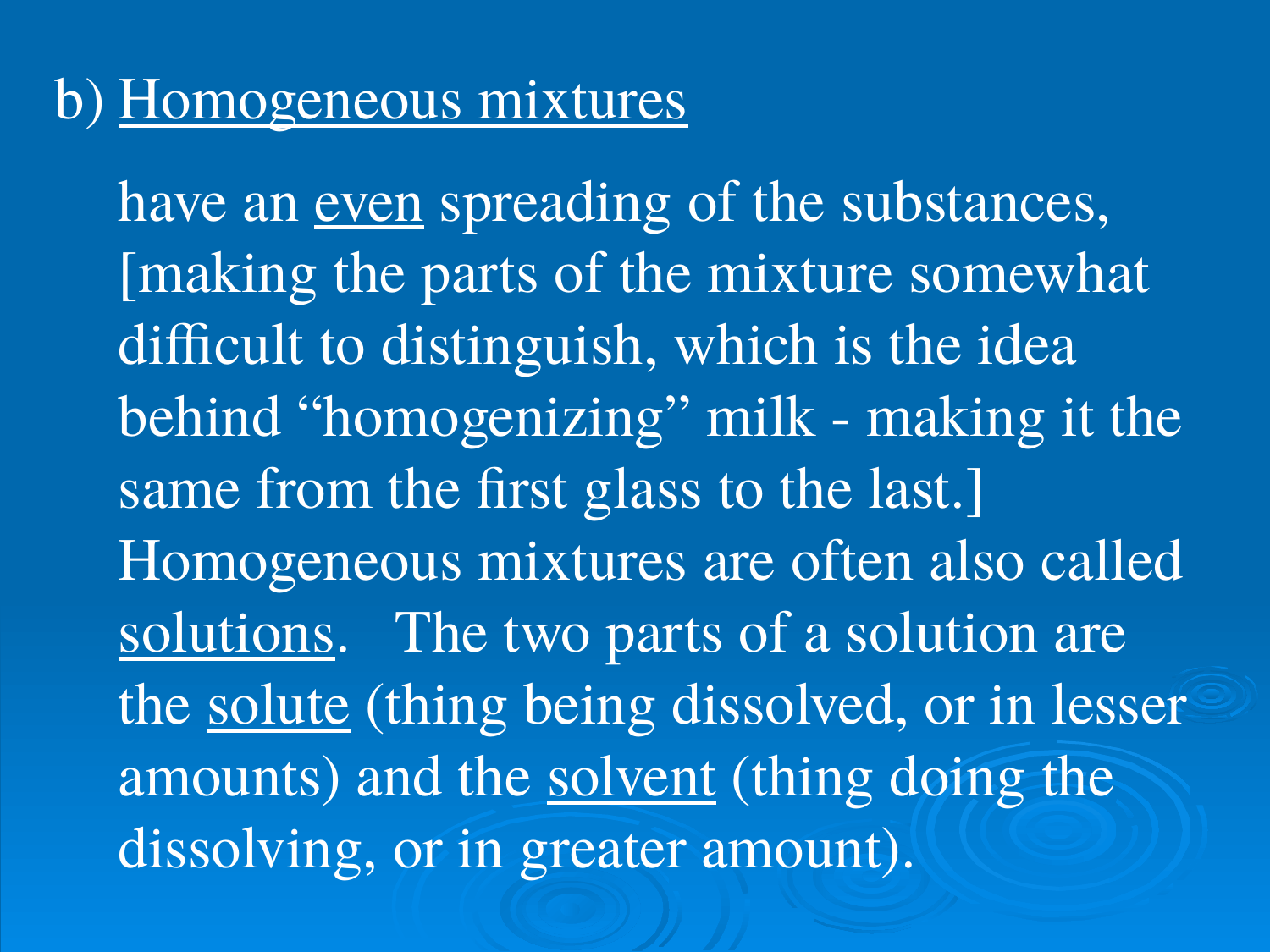

Homogeneous mixtures
	have an even spreading of the substances, [making the parts of the mixture somewhat difficult to distinguish, which is the idea behind “homogenizing” milk - making it the same from the first glass to the last.]  Homogeneous mixtures are often also called solutions.   The two parts of a solution are the solute (thing being dissolved, or in lesser amounts) and the solvent (thing doing the dissolving, or in greater amount).